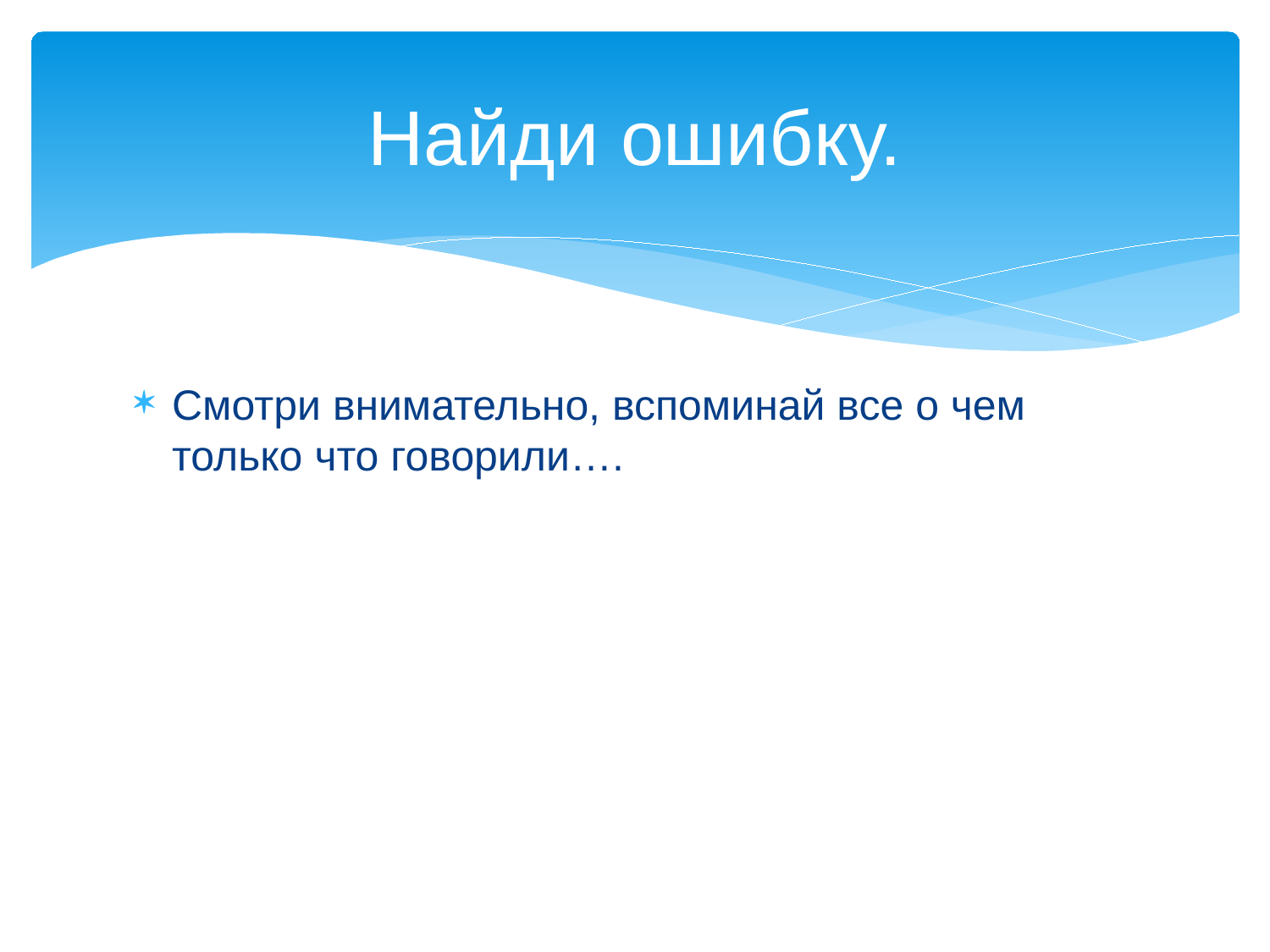

# Найди ошибку.
Смотри внимательно, вспоминай все о чем только что говорили….